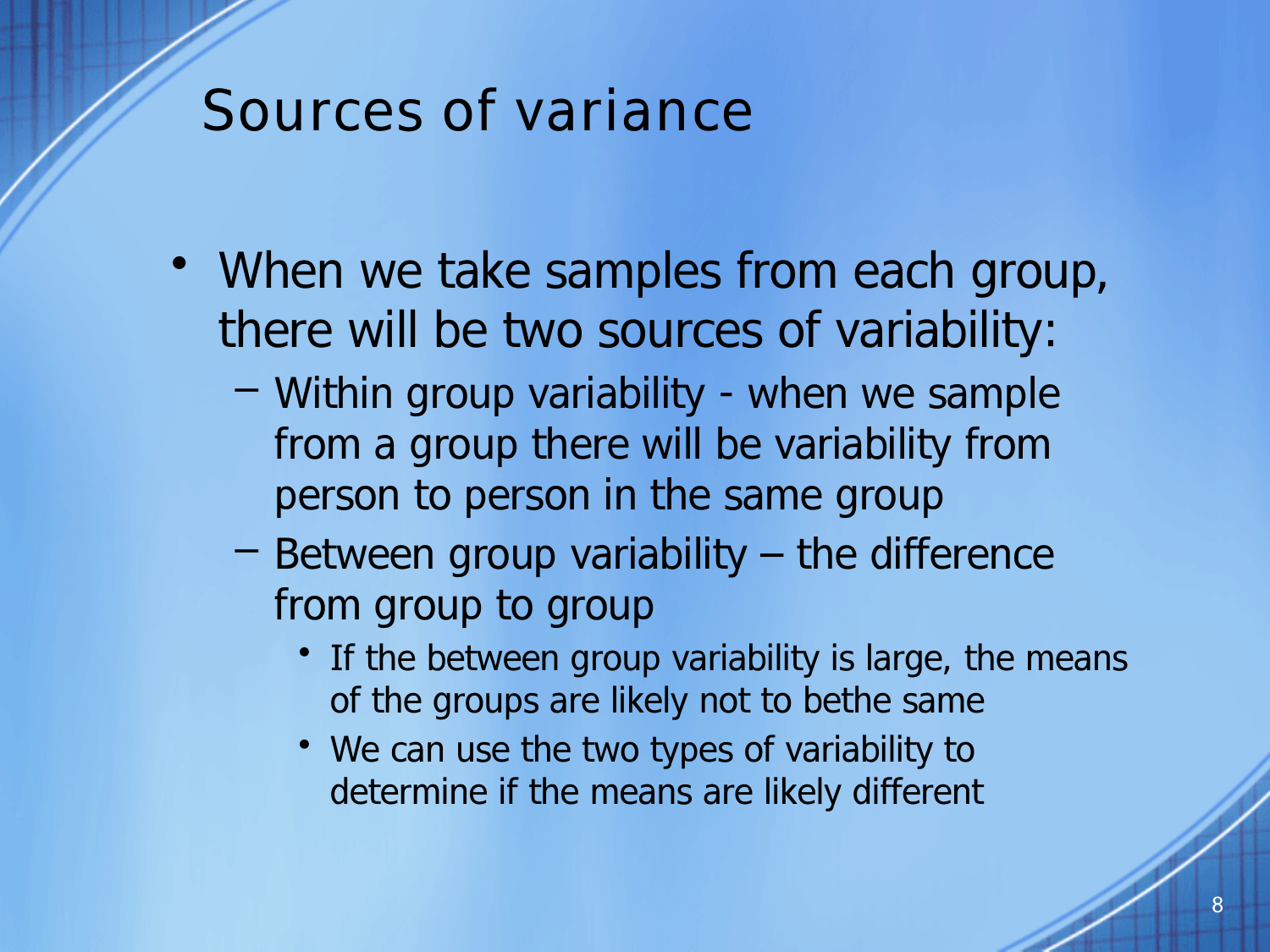

# Sources of variance
When we take samples from each group, there will be two sources of variability:
Within group variability - when we sample from a group there will be variability from person to person in the same group
Between group variability – the difference from group to group
If the between group variability is large, the means of the groups are likely not to bethe same
We can use the two types of variability to determine if the means are likely different

8